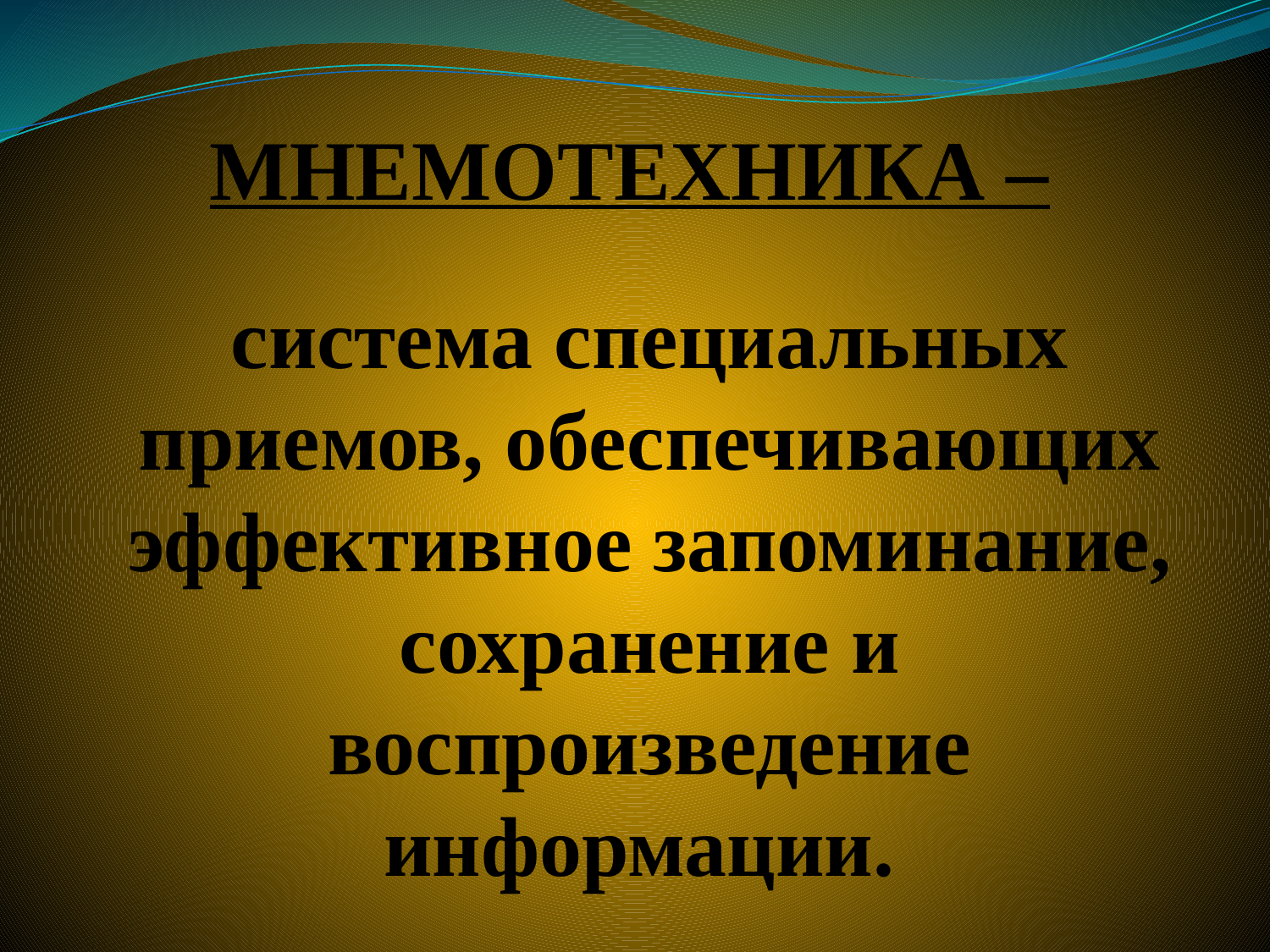

МНЕМОТЕХНИКА –

система специальных приемов, обеспечивающих эффективное запоминание, сохранение и воспроизведение информации.